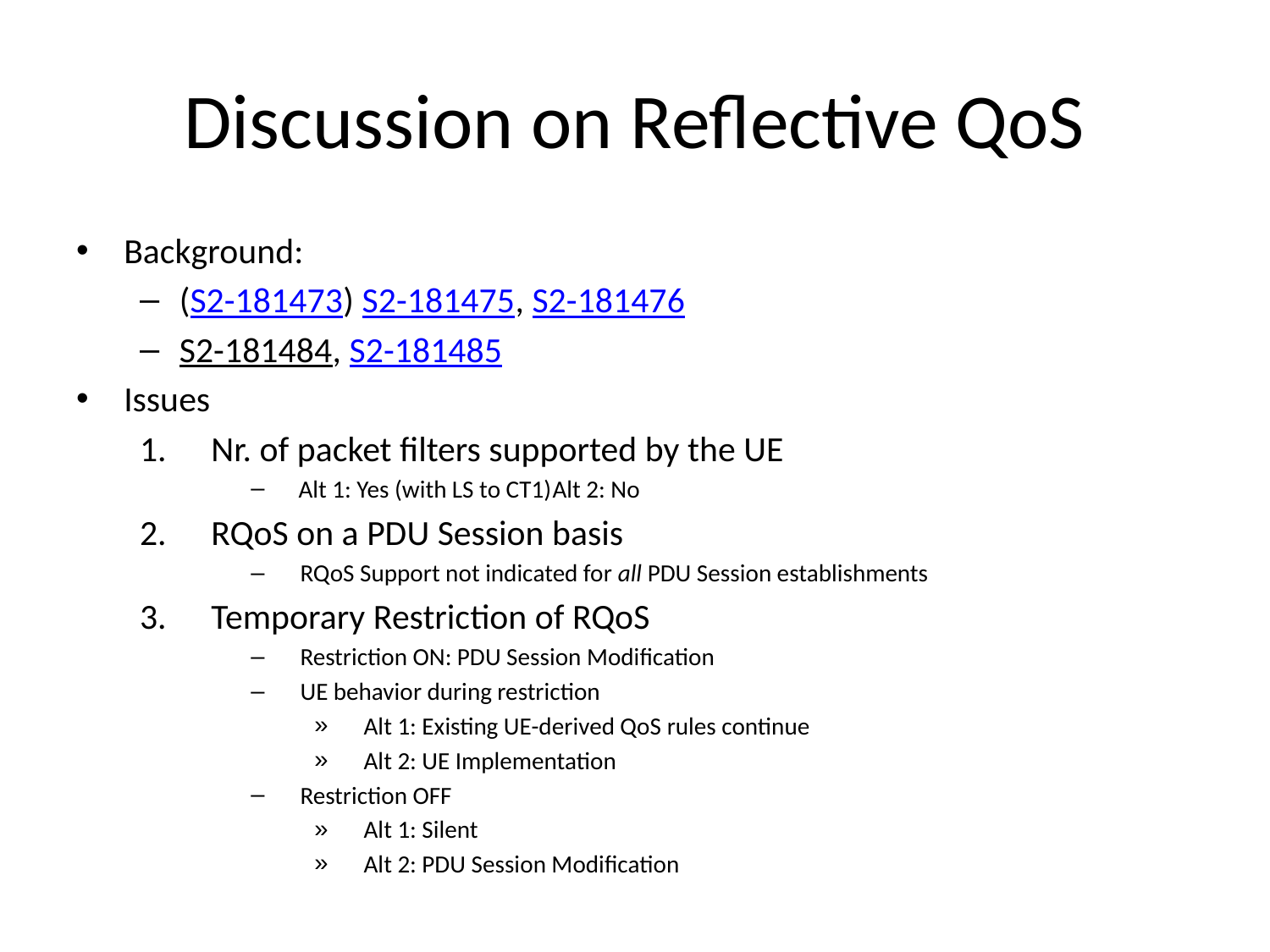

# Discussion on Reflective QoS
Background:
(S2-181473) S2-181475, S2-181476
S2-181484, S2-181485
Issues
Nr. of packet filters supported by the UE
Alt 1: Yes (with LS to CT1)	Alt 2: No
RQoS on a PDU Session basis
RQoS Support not indicated for all PDU Session establishments
Temporary Restriction of RQoS
Restriction ON: PDU Session Modification
UE behavior during restriction
Alt 1: Existing UE-derived QoS rules continue
Alt 2: UE Implementation
Restriction OFF
Alt 1: Silent
Alt 2: PDU Session Modification